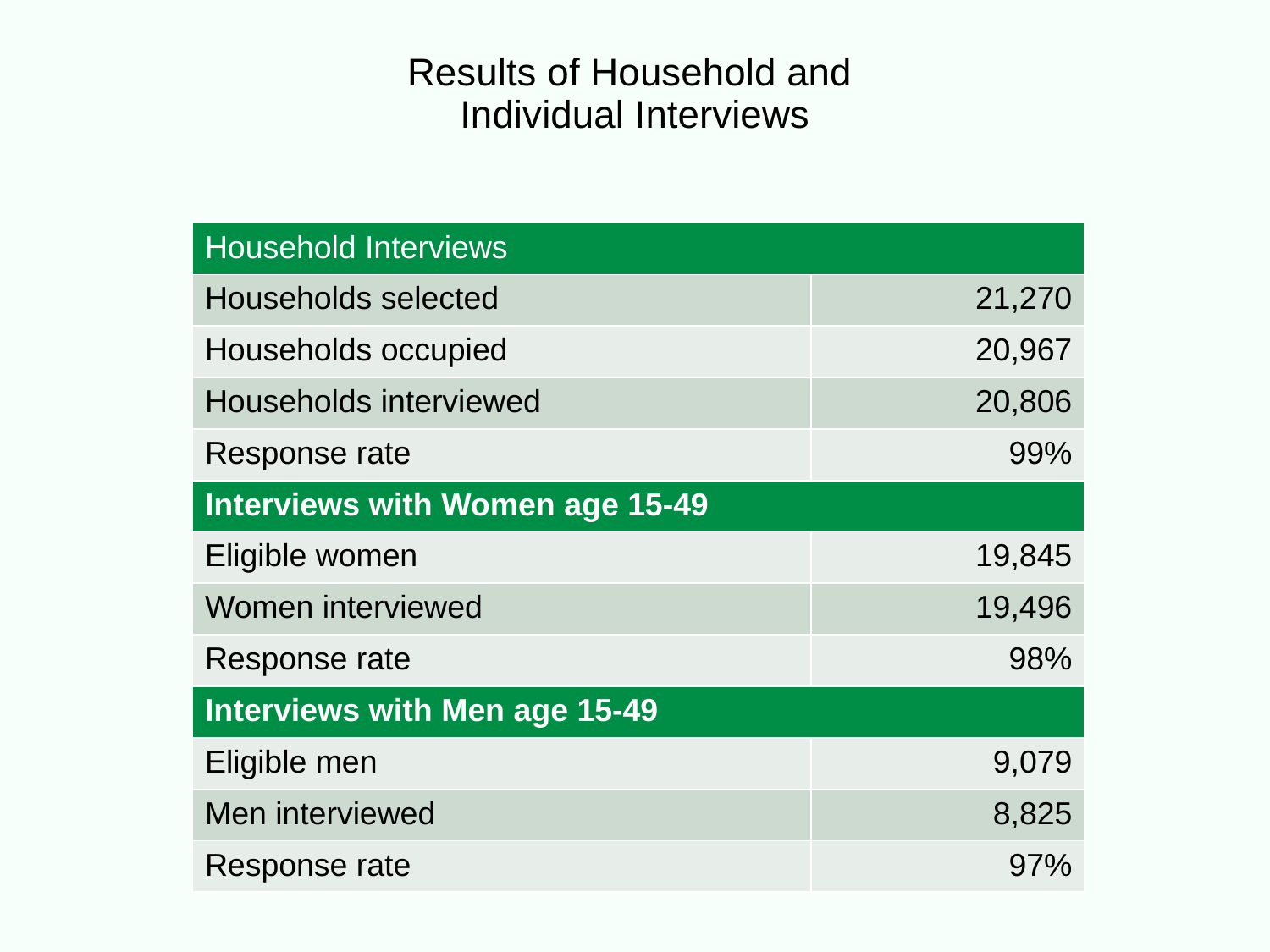

# Results of Household and Individual Interviews
| Household Interviews |  |
| --- | --- |
| Households selected | 21,270 |
| Households occupied | 20,967 |
| Households interviewed | 20,806 |
| Response rate | 99% |
| Interviews with Women age 15-49 |  |
| Eligible women | 19,845 |
| Women interviewed | 19,496 |
| Response rate | 98% |
| Interviews with Men age 15-49 |  |
| Eligible men | 9,079 |
| Men interviewed | 8,825 |
| Response rate | 97% |